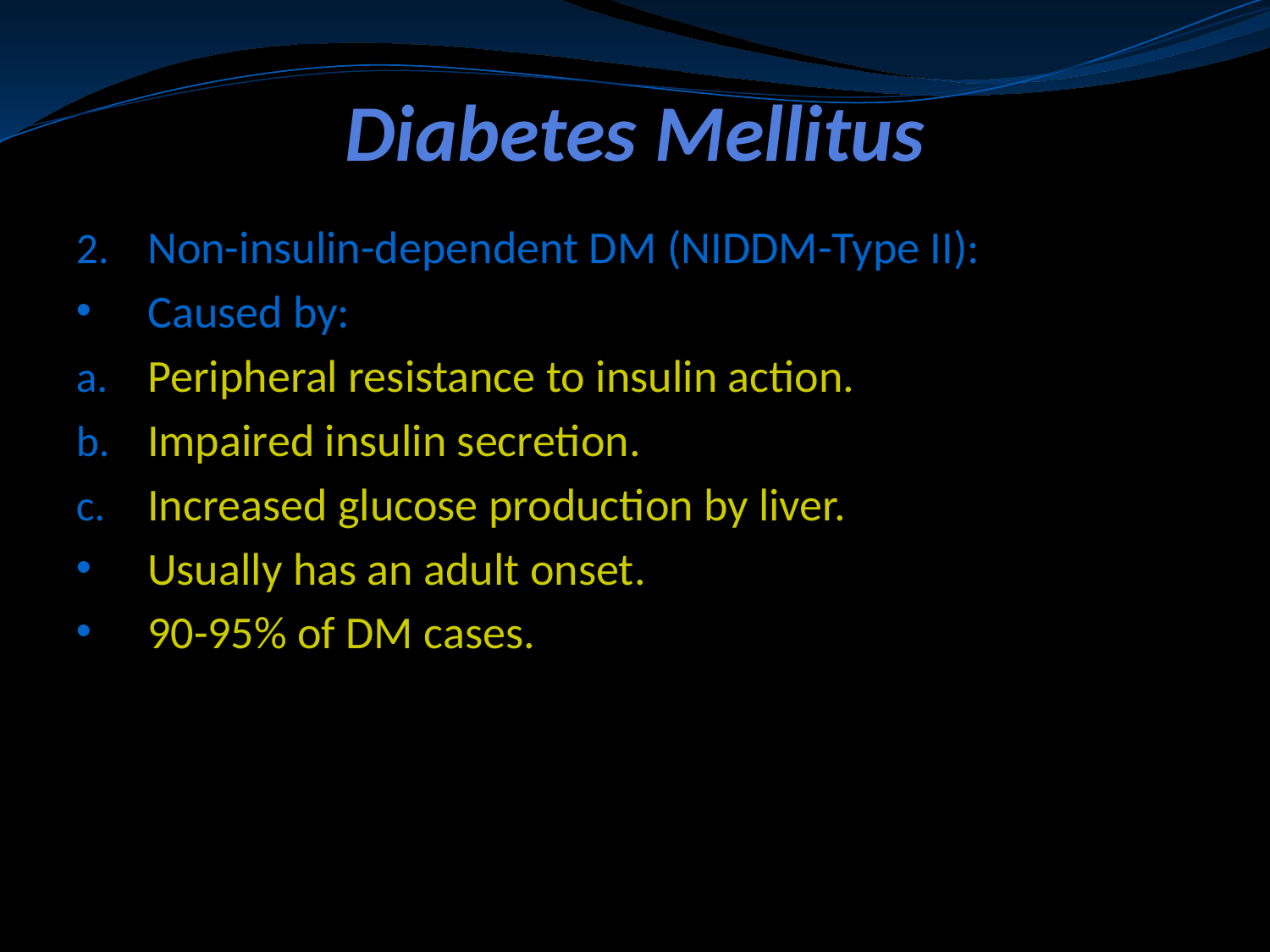

# Diabetes Mellitus
Non-insulin-dependent DM (NIDDM-Type II):
Caused by:
Peripheral resistance to insulin action.
Impaired insulin secretion.
Increased glucose production by liver.
Usually has an adult onset.
90-95% of DM cases.